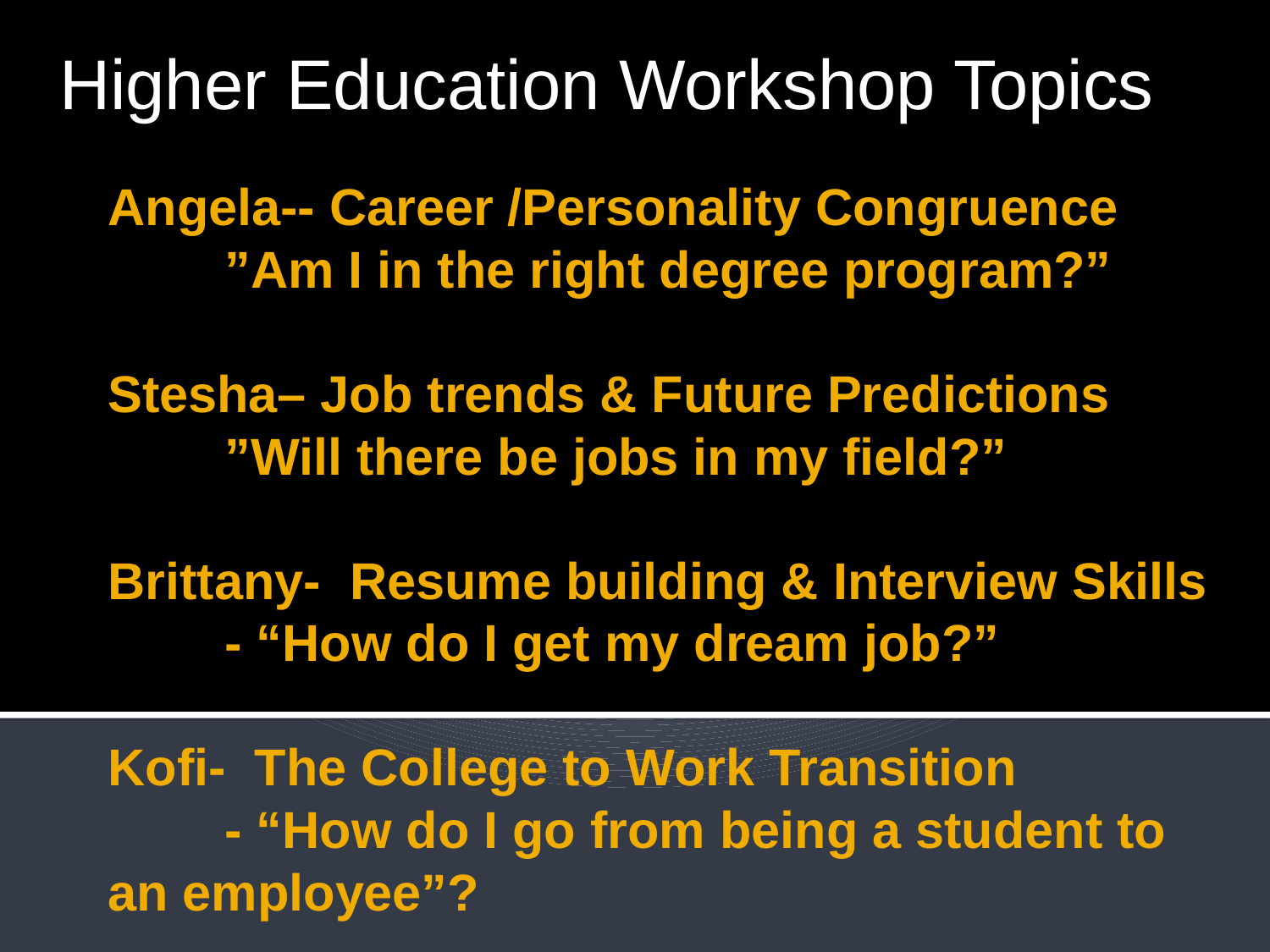

Higher Education Workshop Topics
# Angela-- Career /Personality Congruence ”Am I in the right degree program?” Stesha– Job trends & Future Predictions ”Will there be jobs in my field?” Brittany-  Resume building & Interview Skills - “How do I get my dream job?” Kofi-  The College to Work Transition - “How do I go from being a student to an employee”?